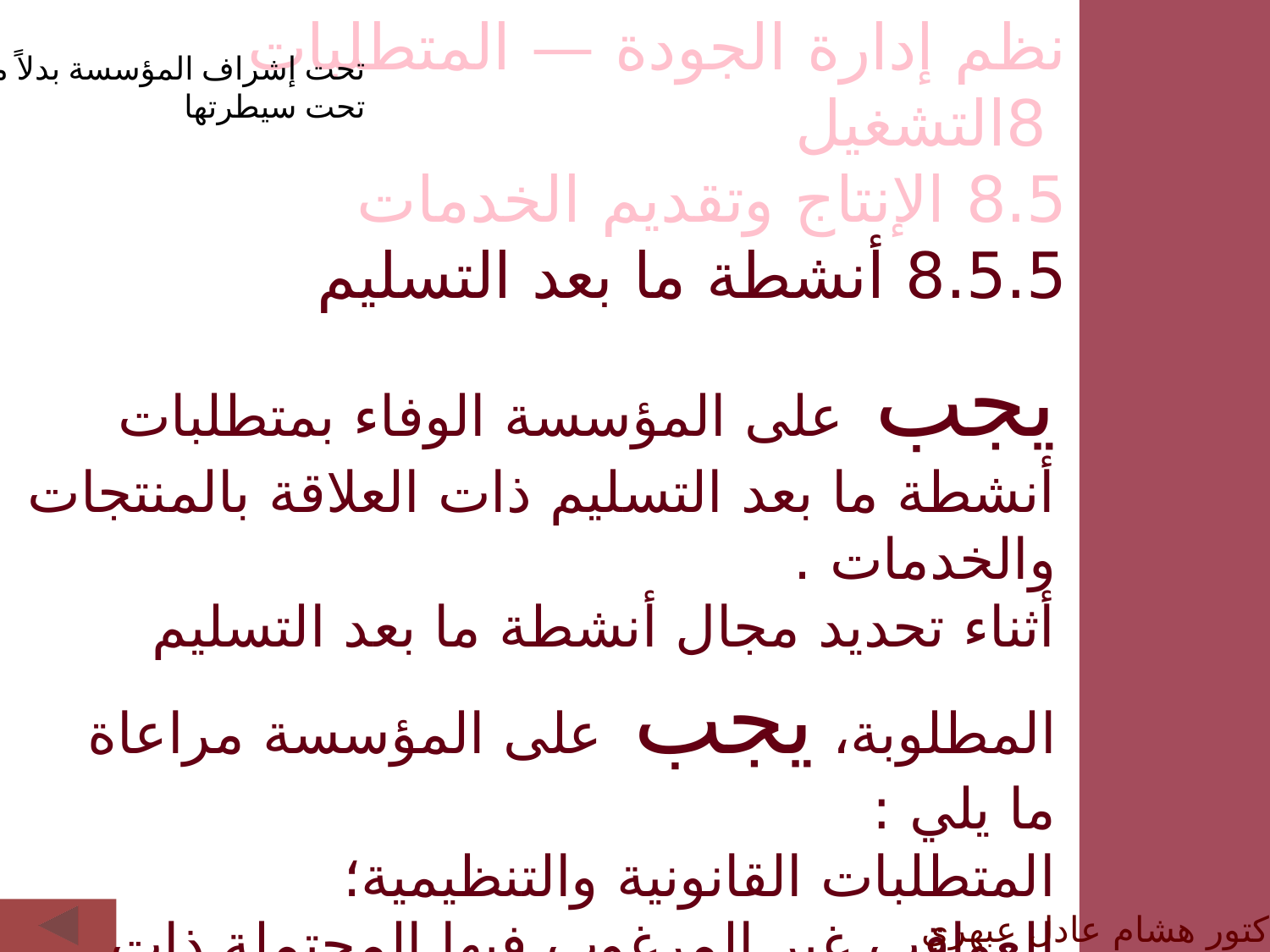

نظم إدارة الجودة — المتطلبات
 8التشغيل
8.5 الإنتاج وتقديم الخدمات
8.5.5 أنشطة ما بعد التسليم

تحت إشراف المؤسسة بدلاً من
تحت سيطرتها
يجب على المؤسسة الوفاء بمتطلبات أنشطة ما بعد التسليم ذات العلاقة بالمنتجات والخدمات .
أثناء تحديد مجال أنشطة ما بعد التسليم المطلوبة، يجب على المؤسسة مراعاة ما يلي :
المتطلبات القانونية والتنظيمية؛
العواقب غير المرغوب فيها المحتملة ذات العلاقة بمنتجاتها وخدماتها؛

الدكتور هشام عادل عبهري